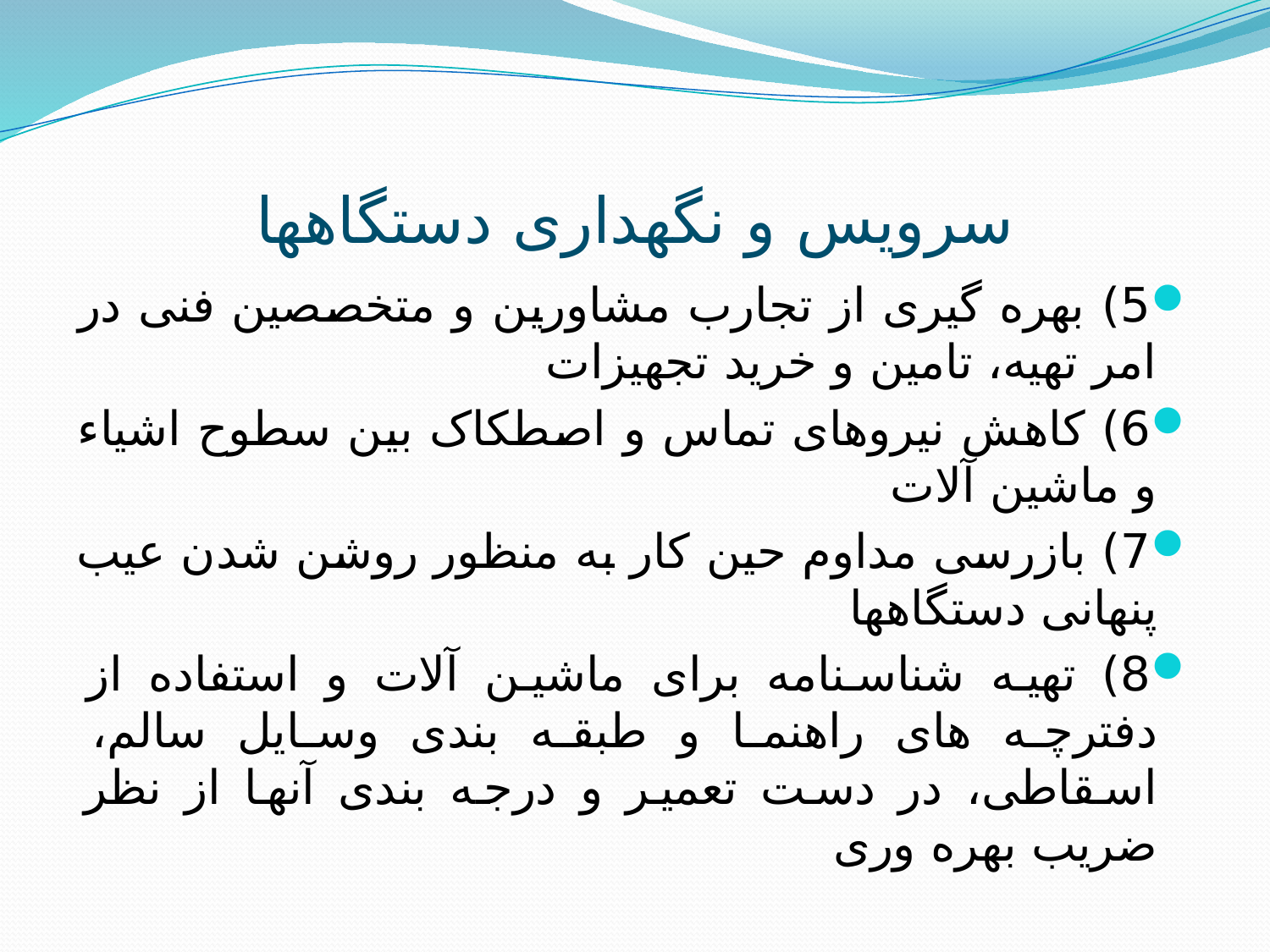

# سرویس و نگهداری دستگاهها
5) بهره گیری از تجارب مشاورین و متخصصین فنی در امر تهیه، تامین و خرید تجهیزات
6) کاهش نیروهای تماس و اصطکاک بین سطوح اشیاء و ماشین آلات
7) بازرسی مداوم حین کار به منظور روشن شدن عیب پنهانی دستگاهها
8) تهیه شناسنامه برای ماشین آلات و استفاده از دفترچه های راهنما و طبقه بندی وسایل سالم، اسقاطی، در دست تعمیر و درجه بندی آنها از نظر ضریب بهره وری